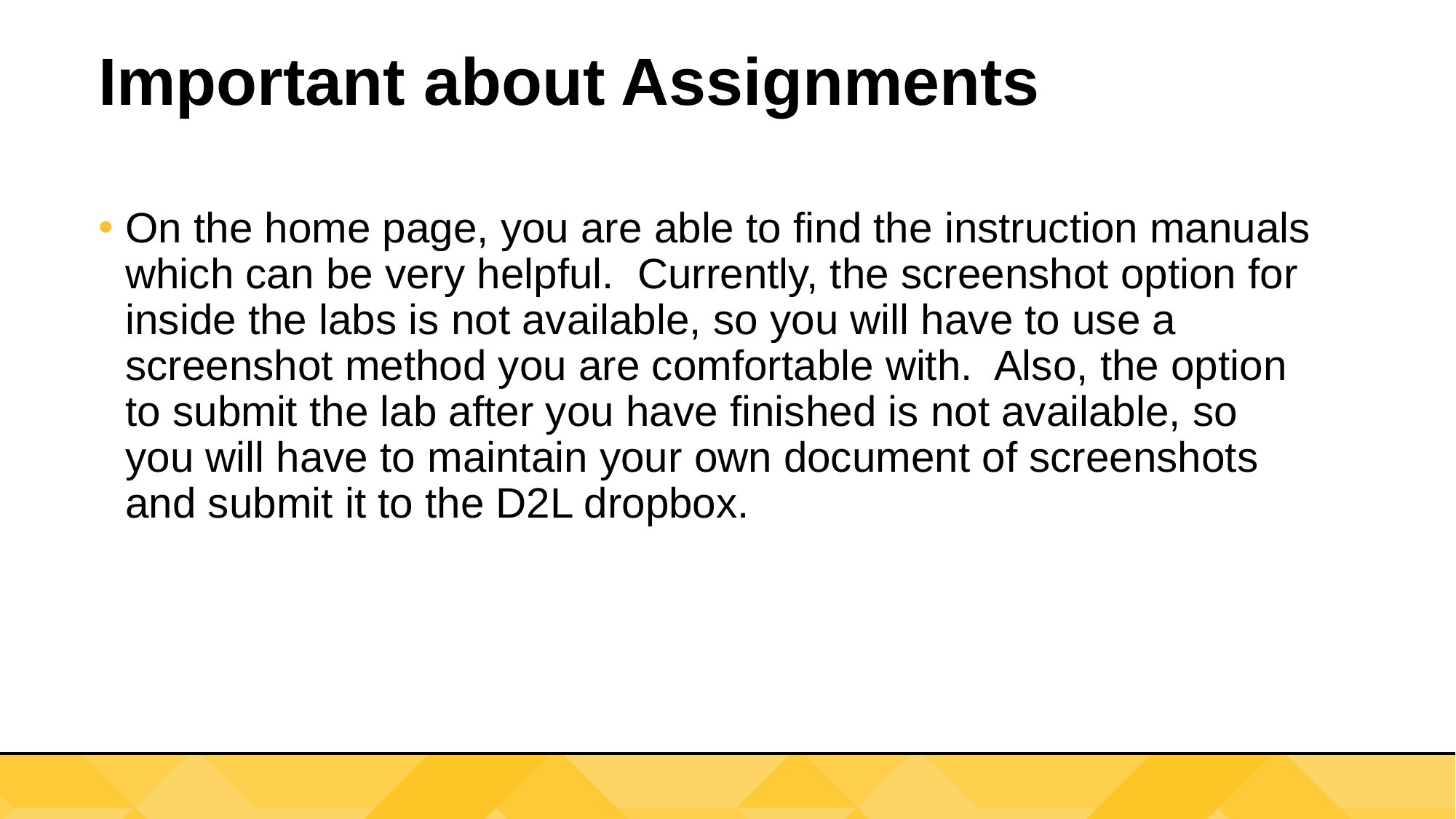

# Important about Assignments

On the home page, you are able to find the instruction manuals which can be very helpful.  Currently, the screenshot option for inside the labs is not available, so you will have to use a screenshot method you are comfortable with.  Also, the option to submit the lab after you have finished is not available, so you will have to maintain your own document of screenshots and submit it to the D2L dropbox.